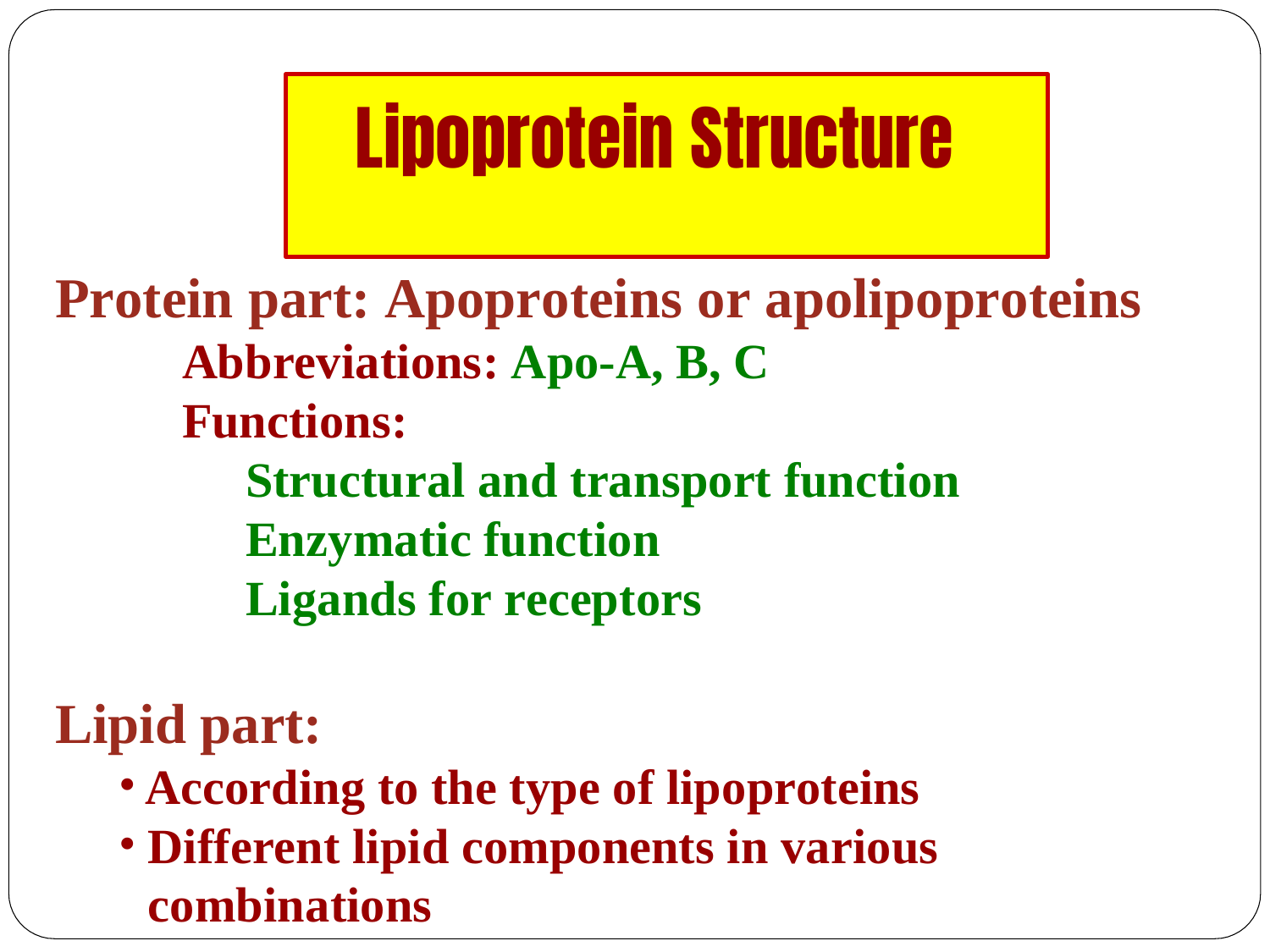

# Lipoprotein Structure
Protein part: Apoproteins or apolipoproteins
Abbreviations: Apo-A, B, C
Functions:
Structural and transport function Enzymatic function
Ligands for receptors

Lipid part:
According to the type of lipoproteins
Different lipid components in various combinations